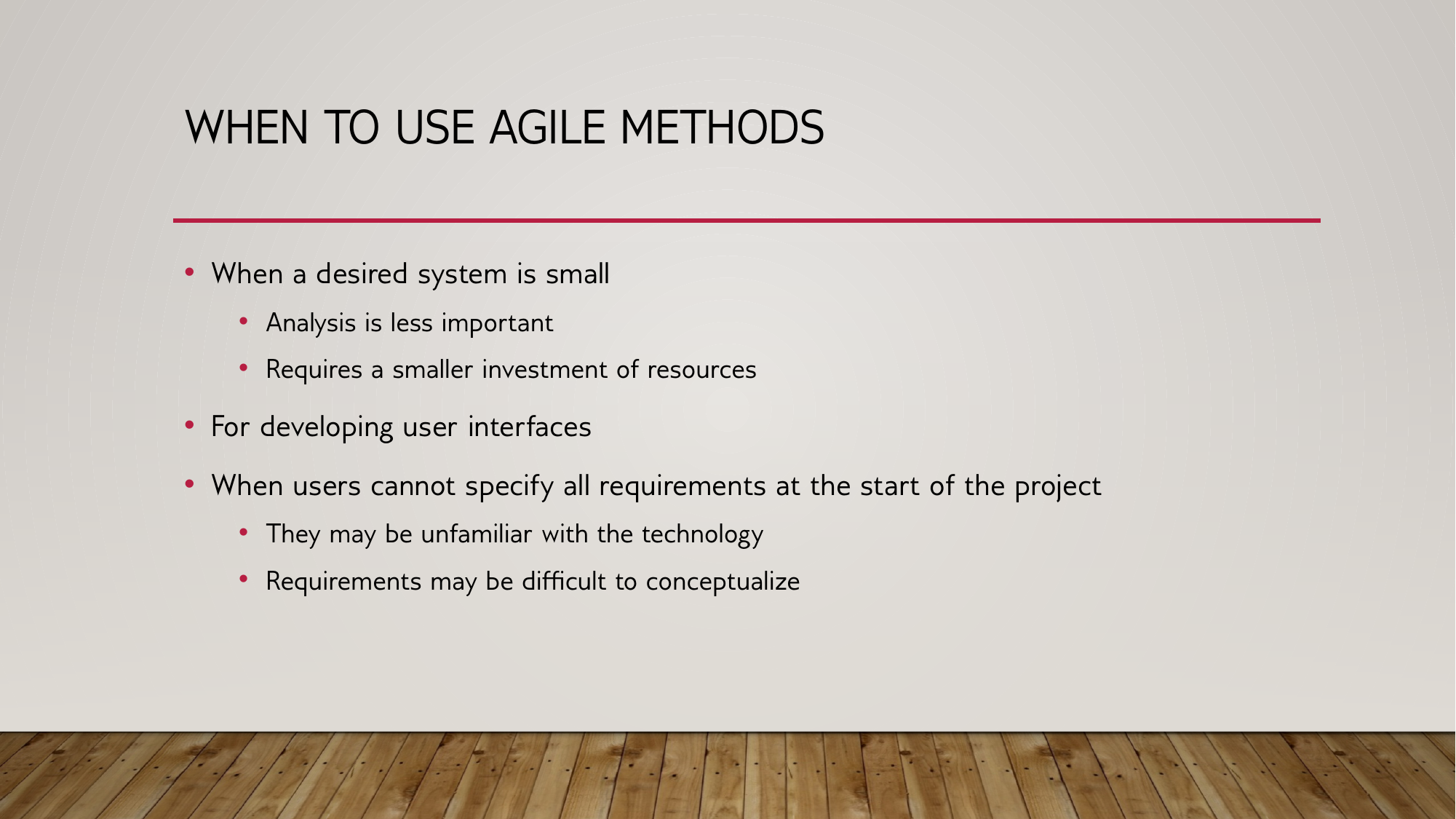

# When to Use Agile Methods
When a desired system is small
Analysis is less important
Requires a smaller investment of resources
For developing user interfaces
When users cannot specify all requirements at the start of the project
They may be unfamiliar with the technology
Requirements may be difficult to conceptualize